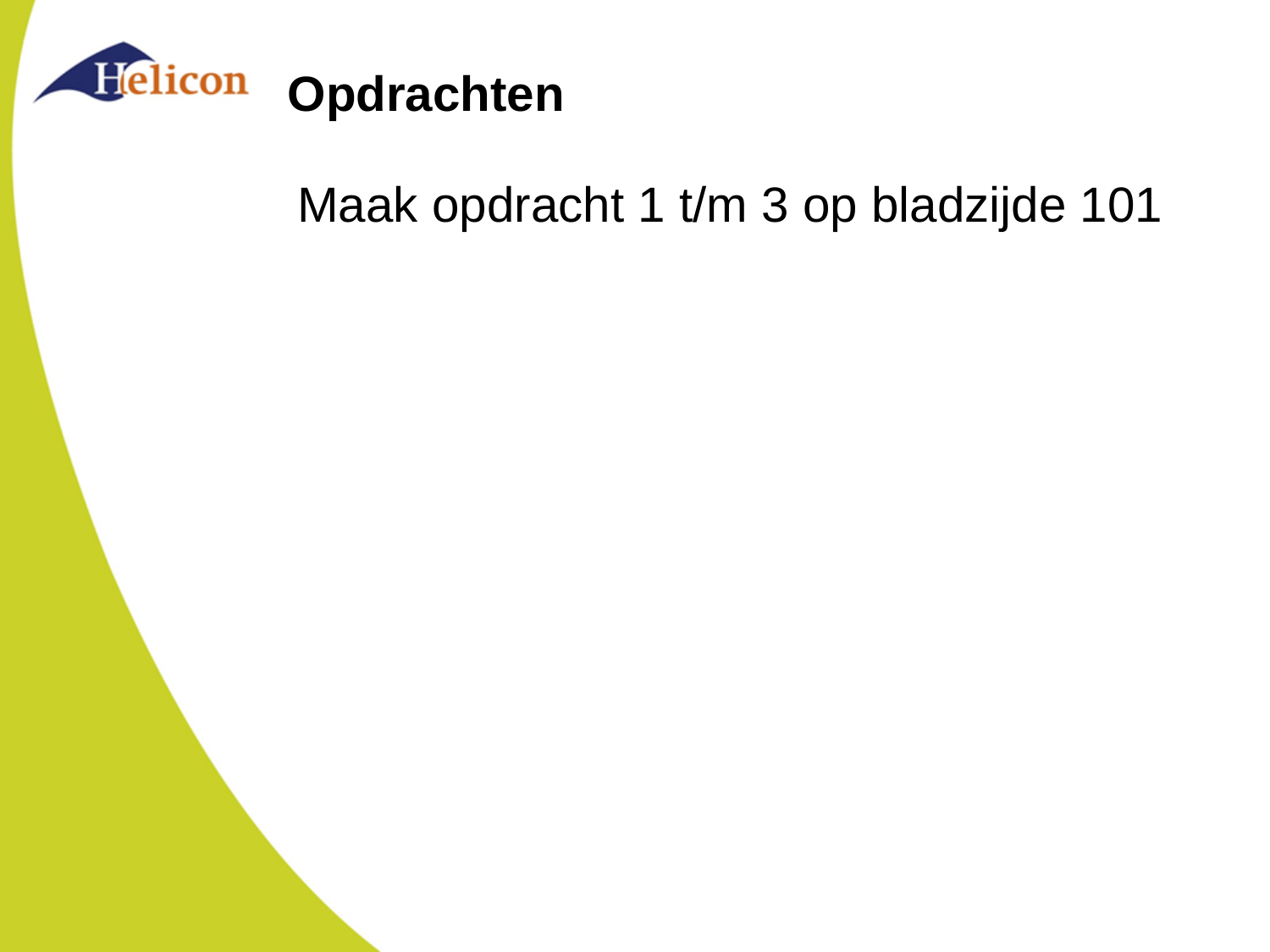

# Opdrachten
Maak opdracht 1 t/m 3 op bladzijde 101